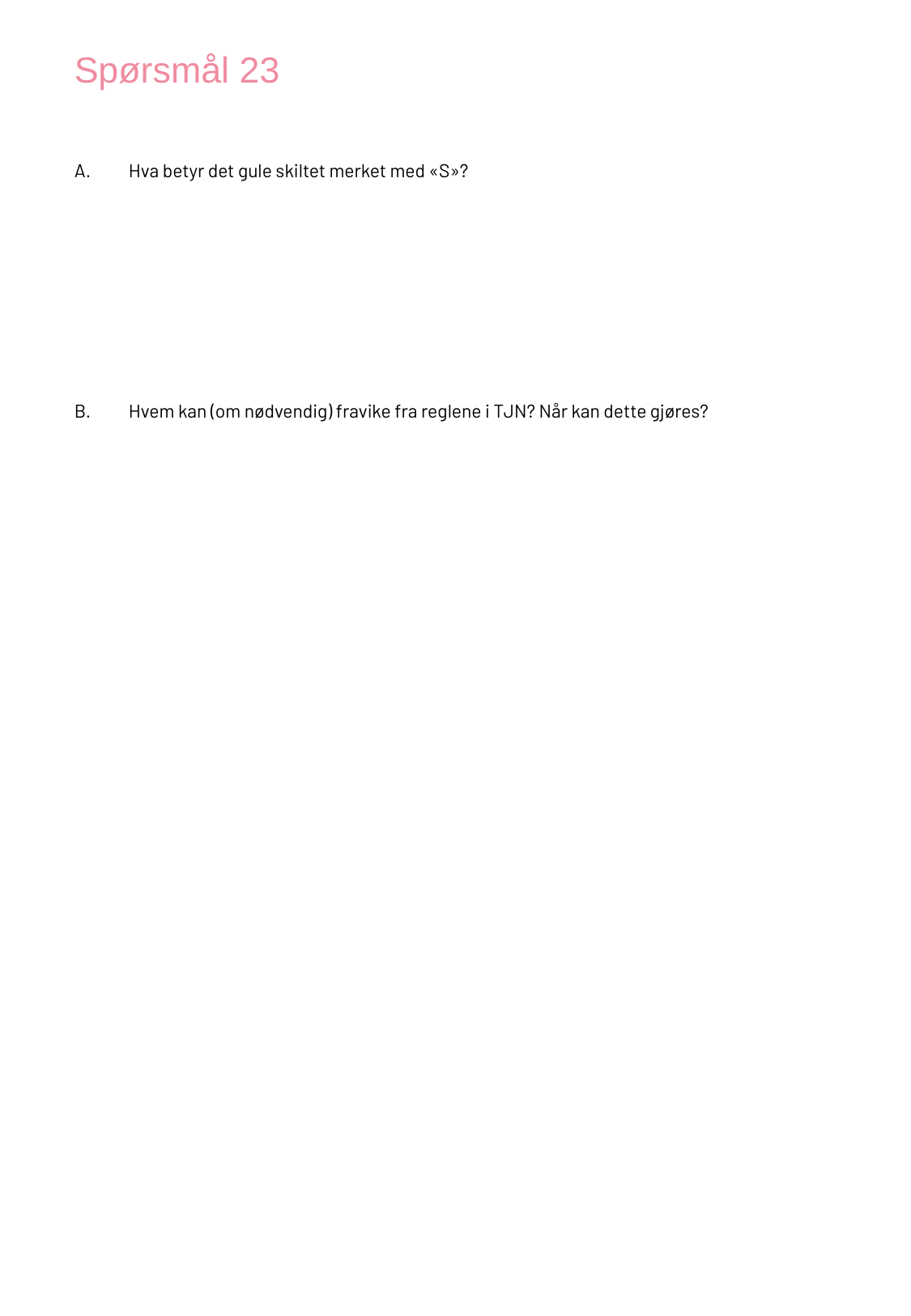

Spørsmål 23
Hva betyr det gule skiltet merket med «S»?

Hvem kan (om nødvendig) fravike fra reglene i TJN? Når kan dette gjøres?